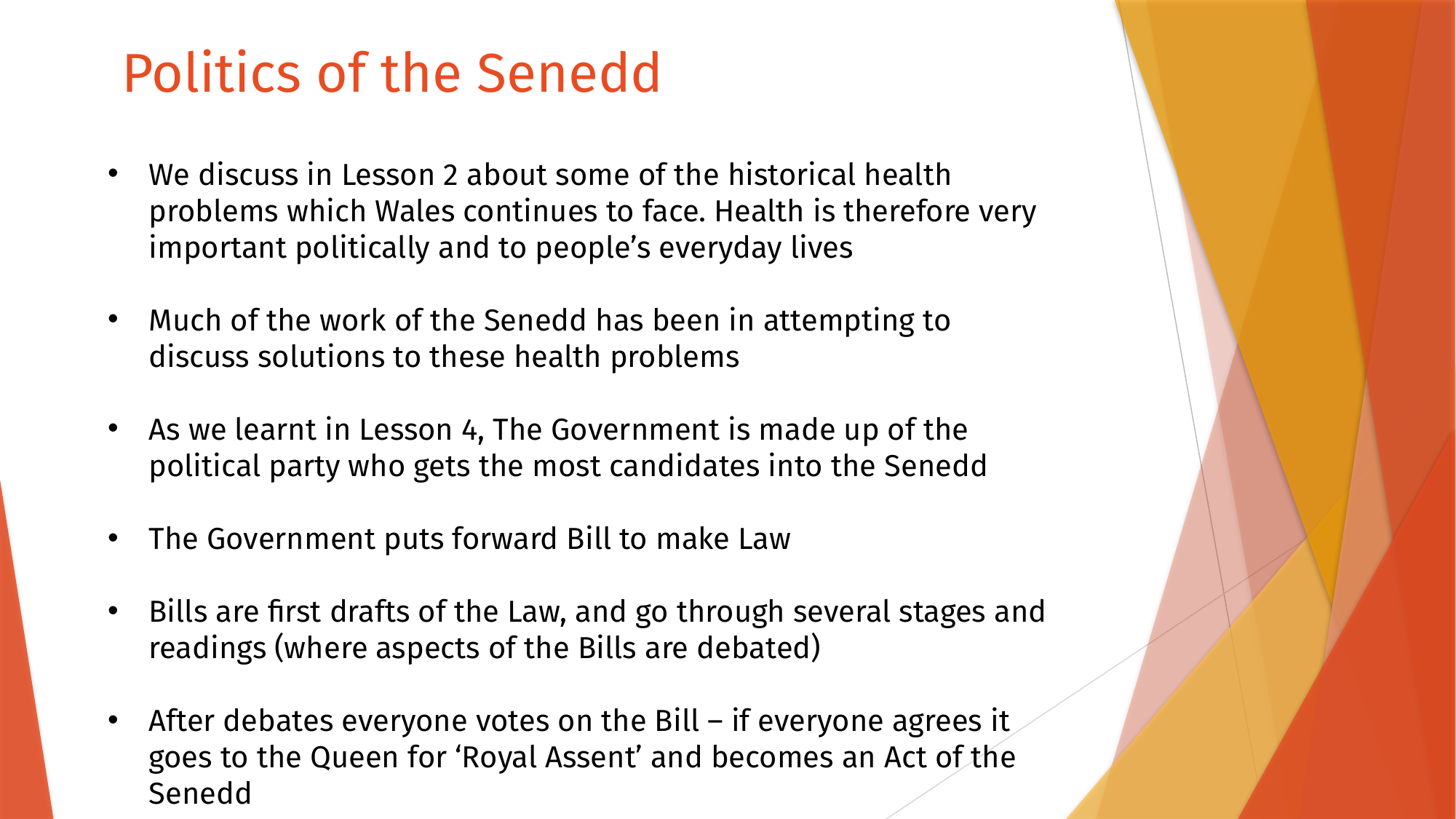

Politics of the Senedd
We discuss in Lesson 2 about some of the historical health problems which Wales continues to face. Health is therefore very important politically and to people’s everyday lives

Much of the work of the Senedd has been in attempting to discuss solutions to these health problems

As we learnt in Lesson 4, The Government is made up of the political party who gets the most candidates into the Senedd

The Government puts forward Bill to make Law

Bills are first drafts of the Law, and go through several stages and readings (where aspects of the Bills are debated)

After debates everyone votes on the Bill – if everyone agrees it goes to the Queen for ‘Royal Assent’ and becomes an Act of the Senedd